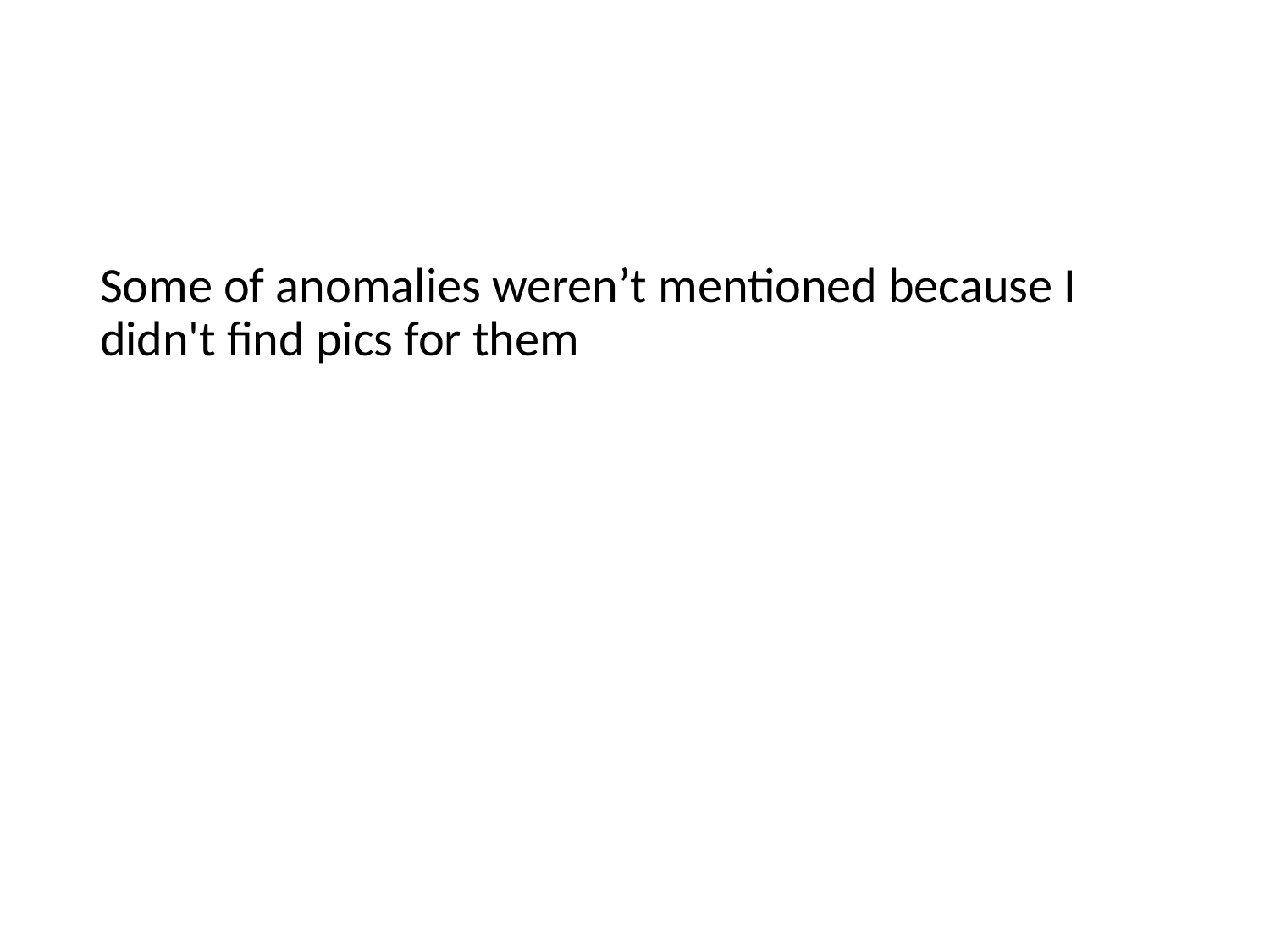

#
Some of anomalies weren’t mentioned because I didn't find pics for them